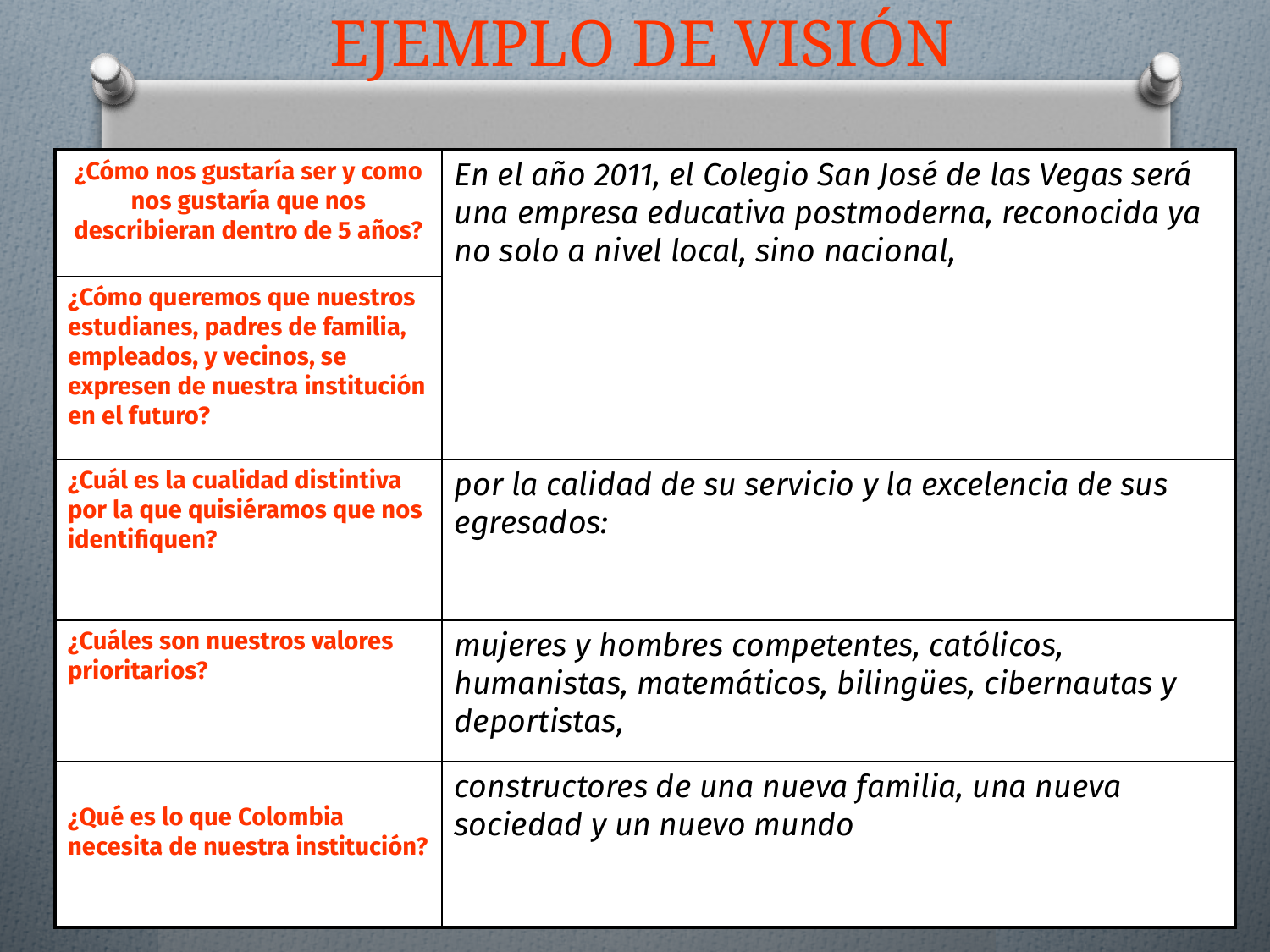

# EJEMPLO DE VISIÓN
| ¿Cómo nos gustaría ser y como nos gustaría que nos describieran dentro de 5 años? | En el año 2011, el Colegio San José de las Vegas será una empresa educativa postmoderna, reconocida ya no solo a nivel local, sino nacional, |
| --- | --- |
| ¿Cómo queremos que nuestros estudianes, padres de familia, empleados, y vecinos, se expresen de nuestra institución en el futuro? |  |
| ¿Cuál es la cualidad distintiva por la que quisiéramos que nos identifiquen? | por la calidad de su servicio y la excelencia de sus egresados: |
| ¿Cuáles son nuestros valores prioritarios? | mujeres y hombres competentes, católicos, humanistas, matemáticos, bilingües, cibernautas y deportistas, |
| ¿Qué es lo que Colombia necesita de nuestra institución? | constructores de una nueva familia, una nueva sociedad y un nuevo mundo |